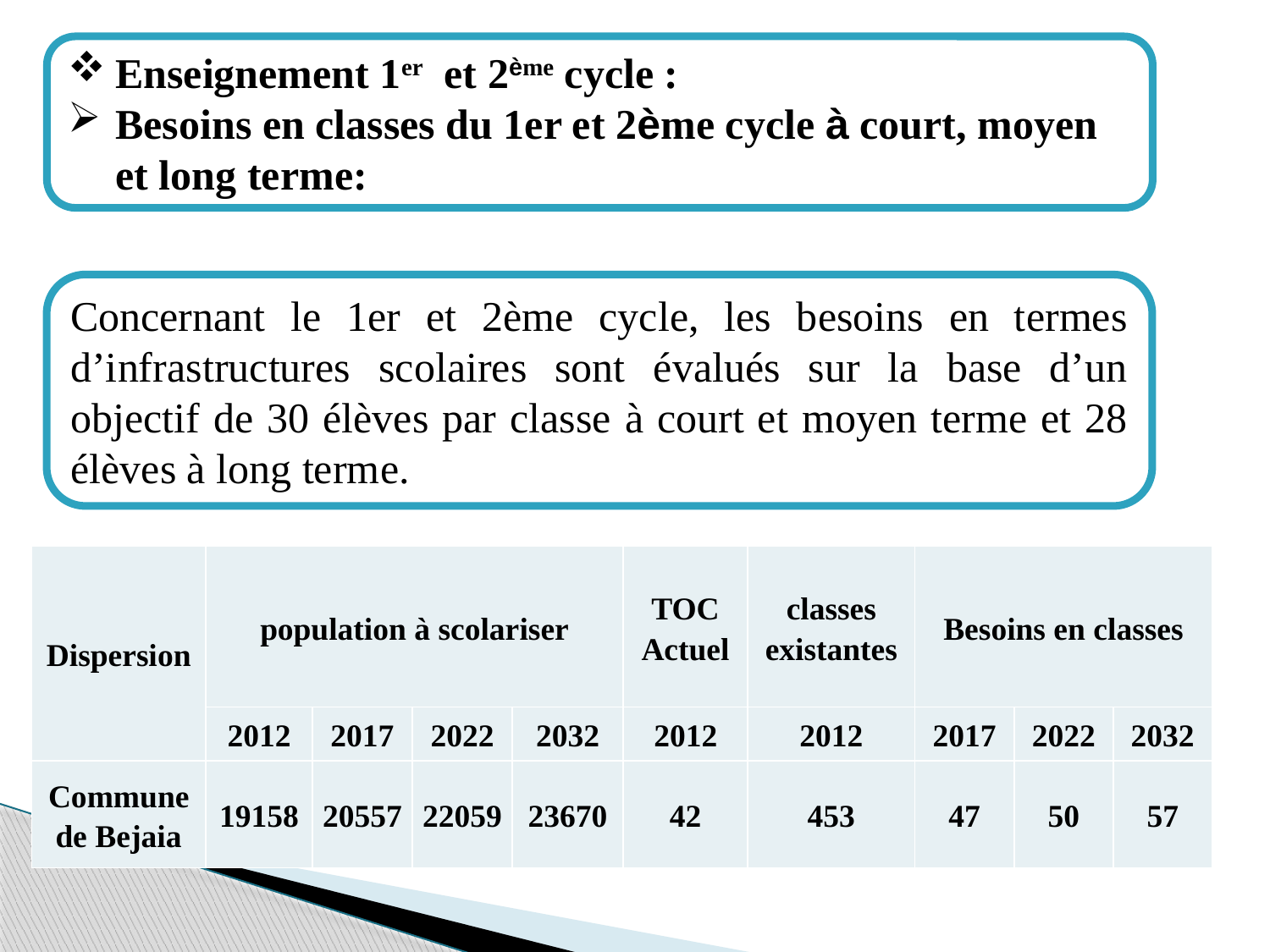

Enseignement 1er  et 2ème cycle :
Besoins en classes du 1er et 2ème cycle à court, moyen et long terme:
Concernant le 1er et 2ème cycle, les besoins en termes d’infrastructures scolaires sont évalués sur la base d’un objectif de 30 élèves par classe à court et moyen terme et 28 élèves à long terme.
| Dispersion | population à scolariser |  |  |  | TOC Actuel | classes existantes | Besoins en classes |  |  |
| --- | --- | --- | --- | --- | --- | --- | --- | --- | --- |
|  | 2012 | 2017 | 2022 | 2032 | 2012 | 2012 | 2017 | 2022 | 2032 |
| Commune de Bejaia | 19158 | 20557 | 22059 | 23670 | 42 | 453 | 47 | 50 | 57 |